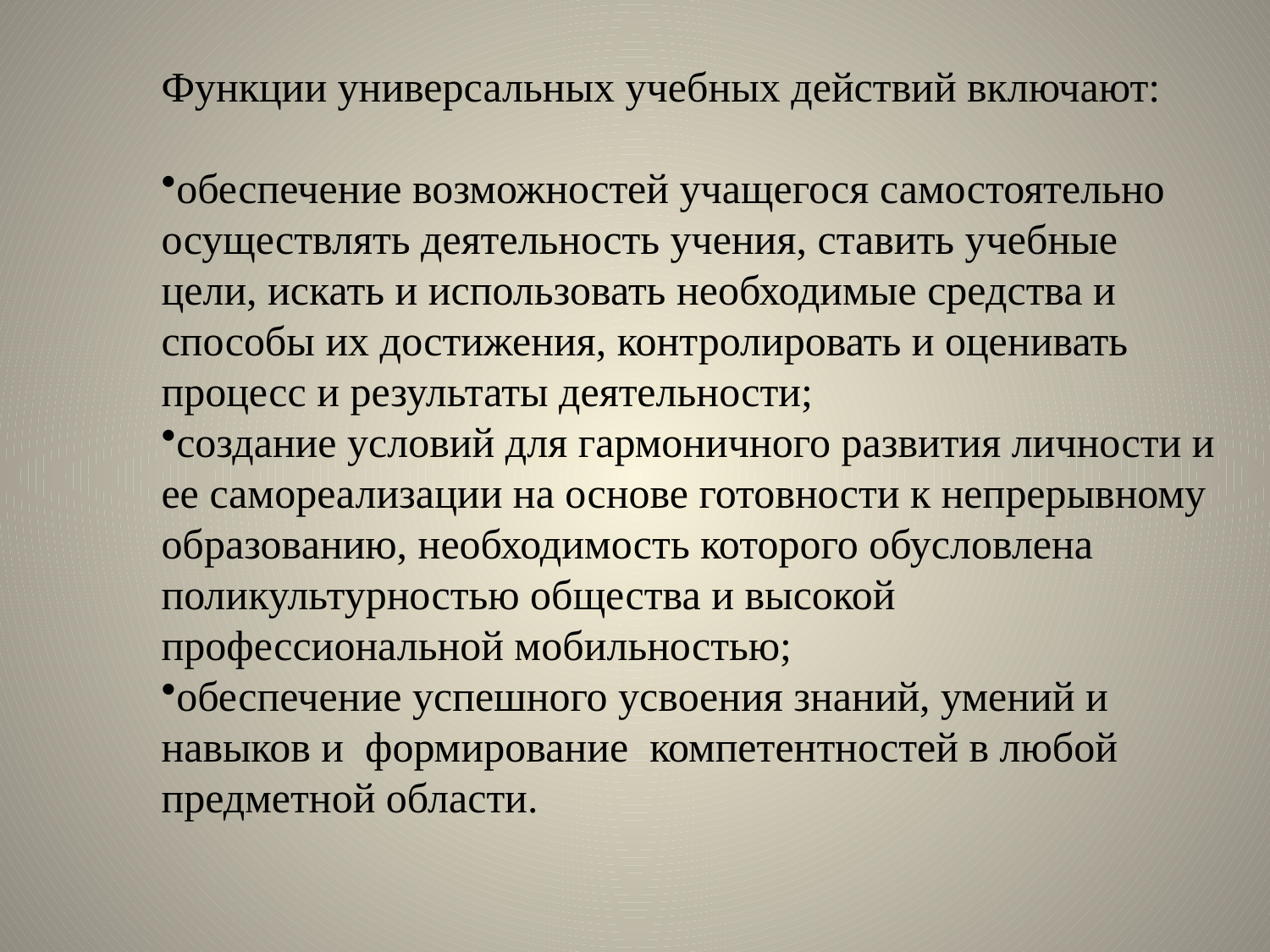

Функции универсальных учебных действий включают:

обеспечение возможностей учащегося самостоятельно осуществлять деятельность учения, ставить учебные цели, искать и использовать необходимые средства и способы их достижения, контролировать и оценивать процесс и результаты деятельности;
создание условий для гармоничного развития личности и ее самореализации на основе готовности к непрерывному образованию, необходимость которого обусловлена поликультурностью общества и высокой профессиональной мобильностью;
обеспечение успешного усвоения знаний, умений и навыков и  формирование  компетентностей в любой предметной области.